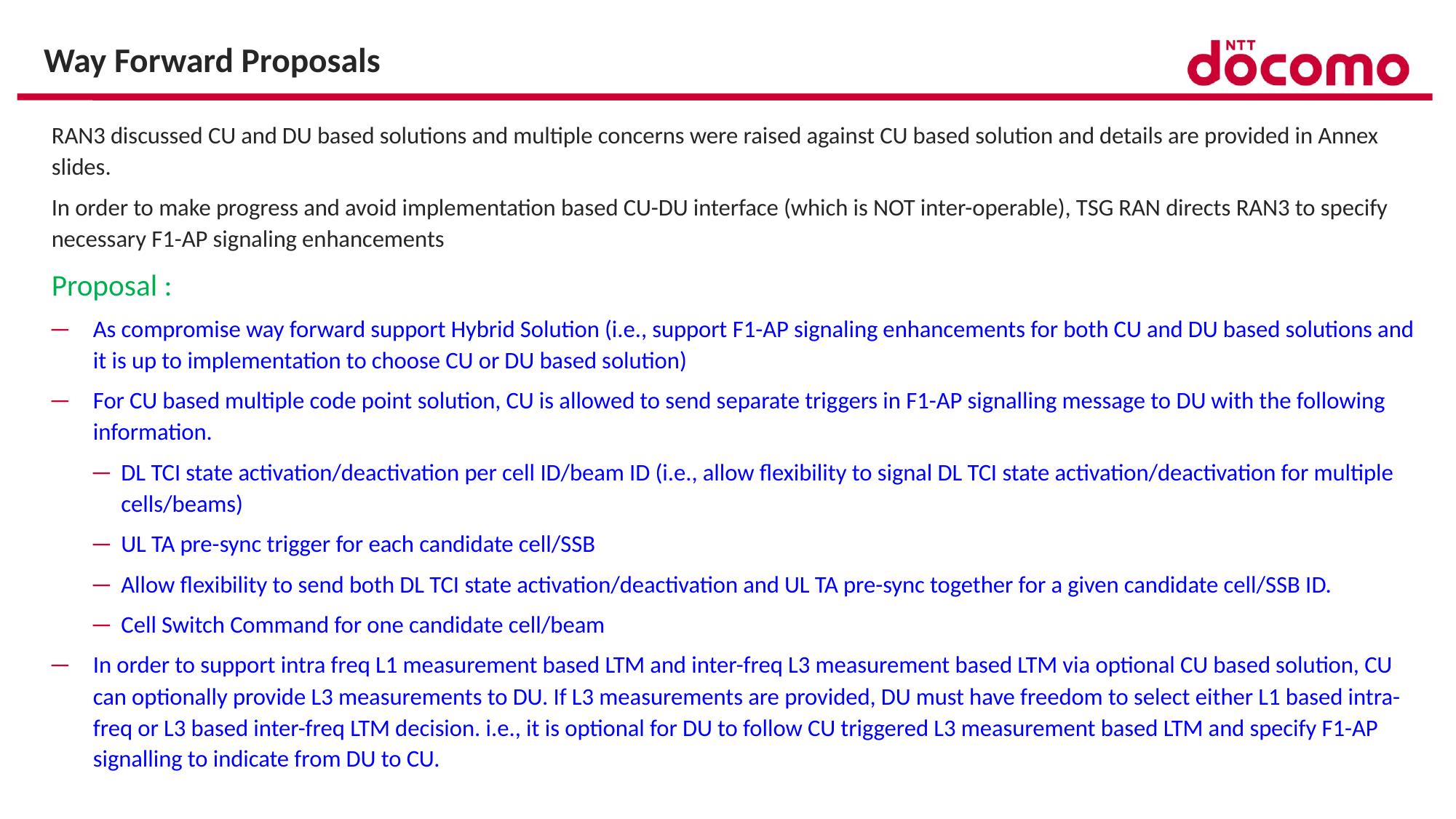

# Way Forward Proposals
RAN3 discussed CU and DU based solutions and multiple concerns were raised against CU based solution and details are provided in Annex slides.
In order to make progress and avoid implementation based CU-DU interface (which is NOT inter-operable), TSG RAN directs RAN3 to specify necessary F1-AP signaling enhancements
Proposal :
As compromise way forward support Hybrid Solution (i.e., support F1-AP signaling enhancements for both CU and DU based solutions and it is up to implementation to choose CU or DU based solution)
For CU based multiple code point solution, CU is allowed to send separate triggers in F1-AP signalling message to DU with the following information.
DL TCI state activation/deactivation per cell ID/beam ID (i.e., allow flexibility to signal DL TCI state activation/deactivation for multiple cells/beams)
UL TA pre-sync trigger for each candidate cell/SSB
Allow flexibility to send both DL TCI state activation/deactivation and UL TA pre-sync together for a given candidate cell/SSB ID.
Cell Switch Command for one candidate cell/beam
In order to support intra freq L1 measurement based LTM and inter-freq L3 measurement based LTM via optional CU based solution, CU can optionally provide L3 measurements to DU. If L3 measurements are provided, DU must have freedom to select either L1 based intra-freq or L3 based inter-freq LTM decision. i.e., it is optional for DU to follow CU triggered L3 measurement based LTM and specify F1-AP signalling to indicate from DU to CU.